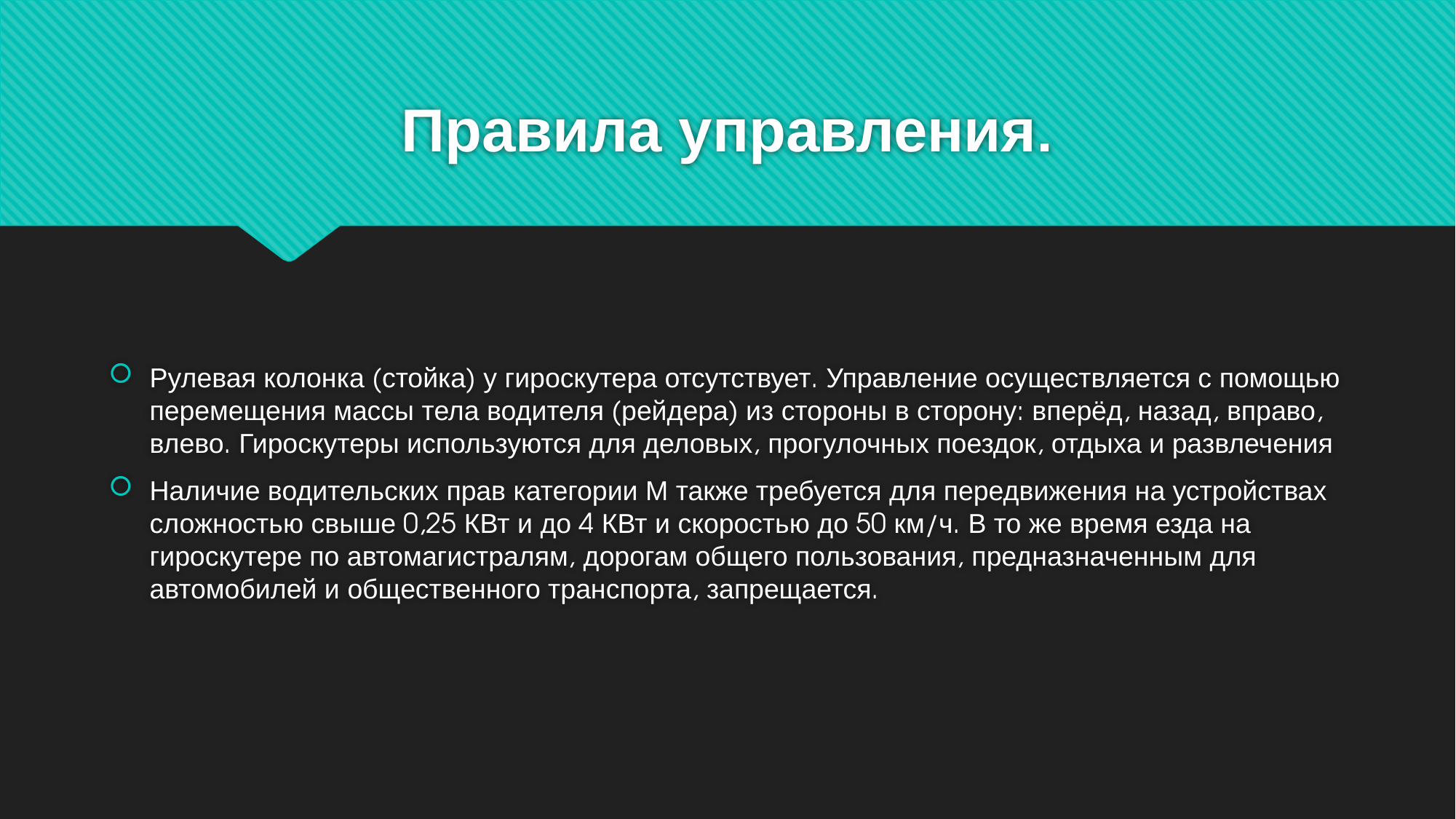

# Правила управления.
Рулевая колонка (стойка) у гироскутера отсутствует. Управление осуществляется с помощью перемещения массы тела водителя (рейдера) из стороны в сторону: вперёд, назад, вправо, влево. Гироскутеры используются для деловых, прогулочных поездок, отдыха и развлечения
Наличие водительских прав категории М также требуется для передвижения на устройствах сложностью свыше 0,25 КВт и до 4 КВт и скоростью до 50 км/ч. В то же время езда на гироскутере по автомагистралям, дорогам общего пользования, предназначенным для автомобилей и общественного транспорта, запрещается.